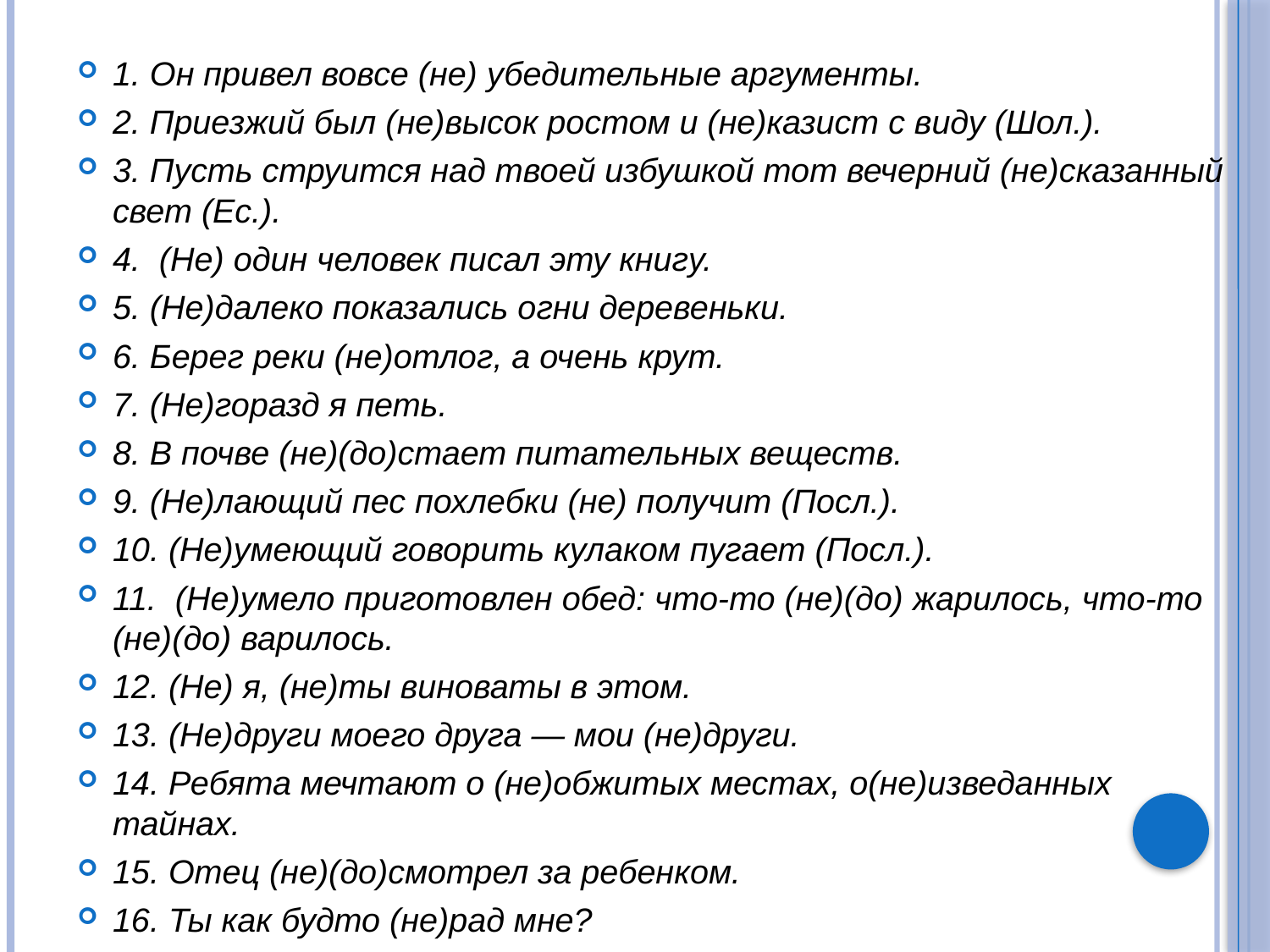

#
1. Он привел вовсе (не) убедительные аргументы.
2. Приезжий был (не)высок ростом и (не)казист с виду (Шол.).
3. Пусть струится над твоей избушкой тот вечерний (не)сказанный свет (Ес.).
4.  (Не) один человек писал эту книгу.
5. (Не)далеко показались огни деревеньки.
6. Берег реки (не)отлог, а очень крут.
7. (Не)горазд я петь.
8. В почве (не)(до)стает питательных веществ.
9. (Не)лающий пес похлебки (не) получит (Посл.).
10. (Не)умеющий говорить кулаком пугает (Посл.).
11.  (Не)умело приготовлен обед: что-то (не)(до) жарилось, что-то (не)(до) варилось.
12. (Не) я, (не)ты виноваты в этом.
13. (Не)други моего друга — мои (не)други.
14. Ребята мечтают о (не)обжитых местах, о(не)изведанных тайнах.
15. Отец (не)(до)смотрел за ребенком.
16. Ты как будто (не)рад мне?